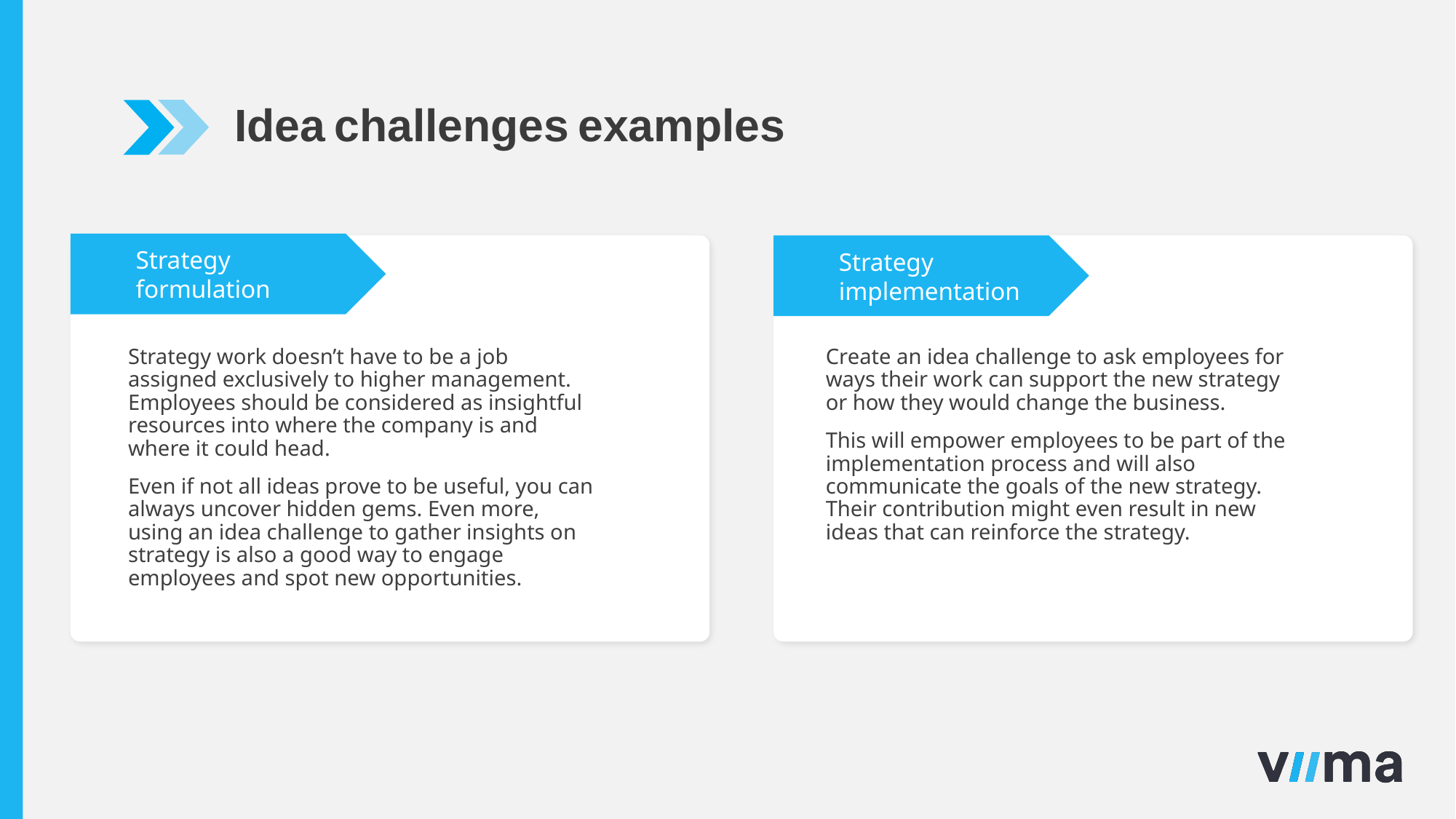

Idea challenges examples

Strategy formulation
Strategy implementation

Strategy work doesn’t have to be a job assigned exclusively to higher management. Employees should be considered as insightful resources into where the company is and where it could head.
Even if not all ideas prove to be useful, you can always uncover hidden gems. Even more, using an idea challenge to gather insights on strategy is also a good way to engage employees and spot new opportunities.
Create an idea challenge to ask employees for ways their work can support the new strategy or how they would change the business.
This will empower employees to be part of the implementation process and will also communicate the goals of the new strategy. Their contribution might even result in new ideas that can reinforce the strategy.